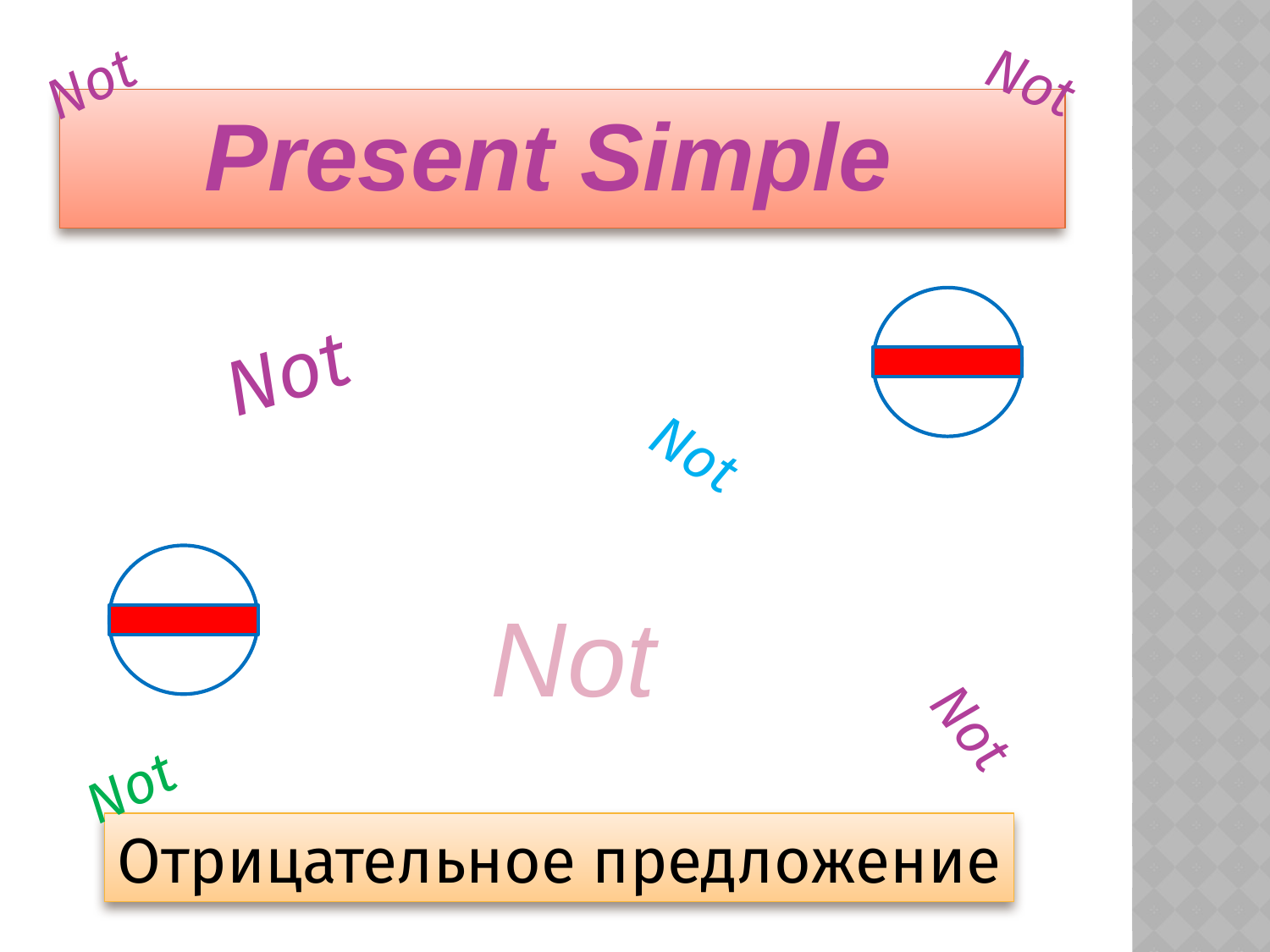

Not
Not
     Present Simple

Not

Not

Not

Not
Not
Отрицательное предложение